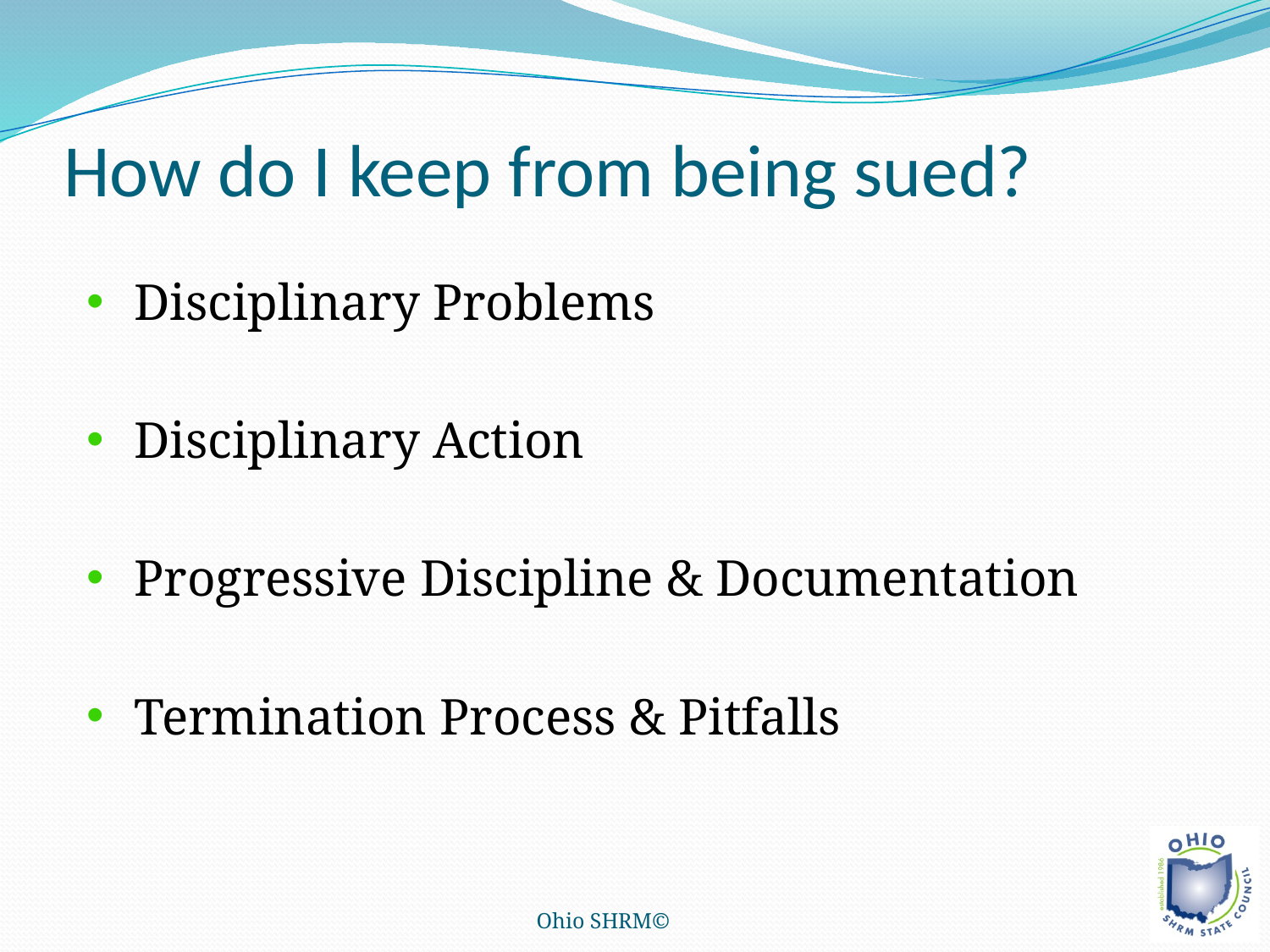

# How do I keep from being sued?
Disciplinary Problems

Disciplinary Action

Progressive Discipline & Documentation

Termination Process & Pitfalls

Ohio SHRM©